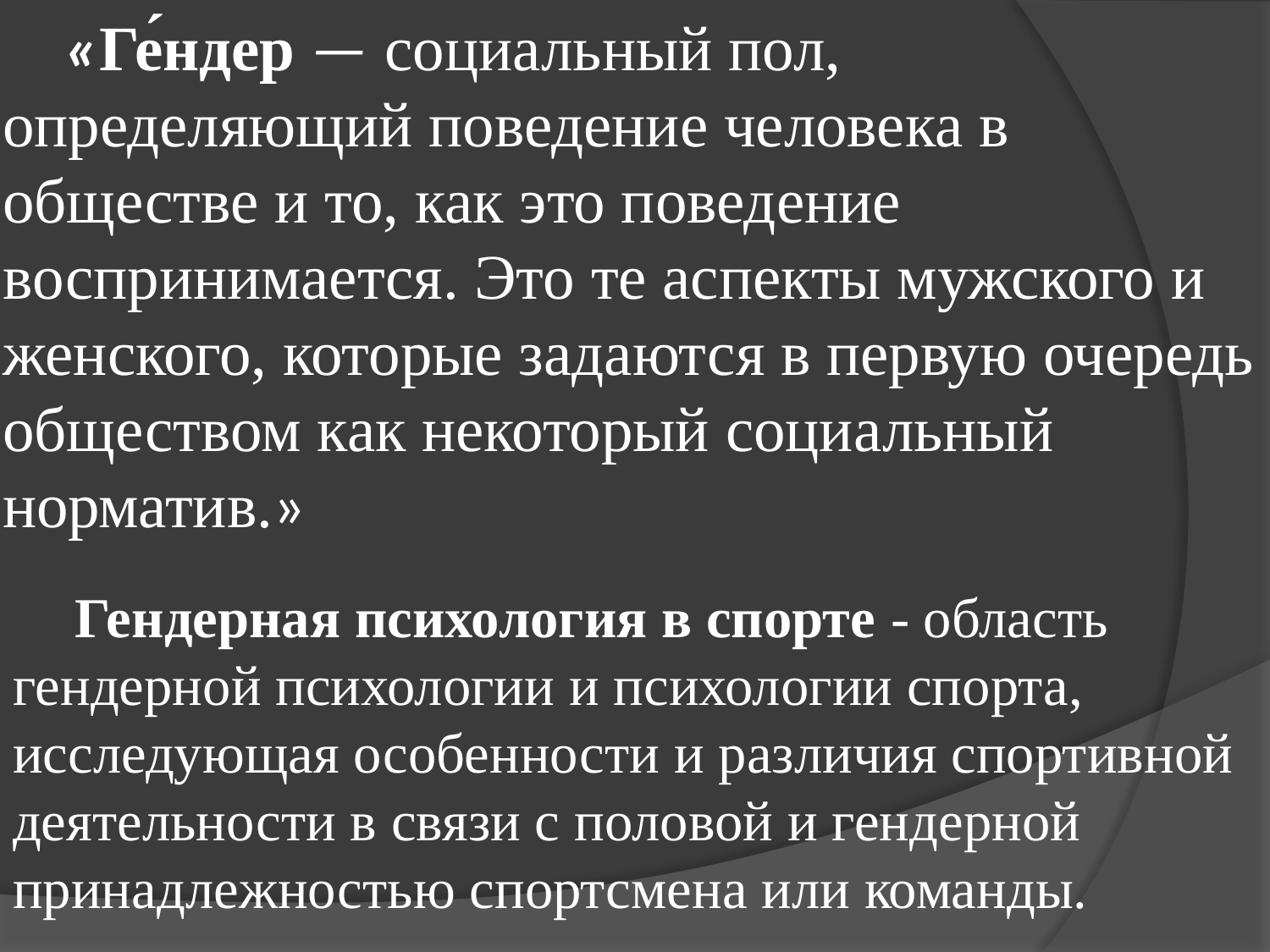

«Ге́ндер — социальный пол, определяющий поведение человека в обществе и то, как это поведение воспринимается. Это те аспекты мужского и женского, которые задаются в первую очередь обществом как некоторый социальный норматив.»
Гендерная психология в спорте - область гендерной психологии и психологии спорта, исследующая особенности и различия спортивной деятельности в связи с половой и гендерной принадлежностью спортсмена или команды.